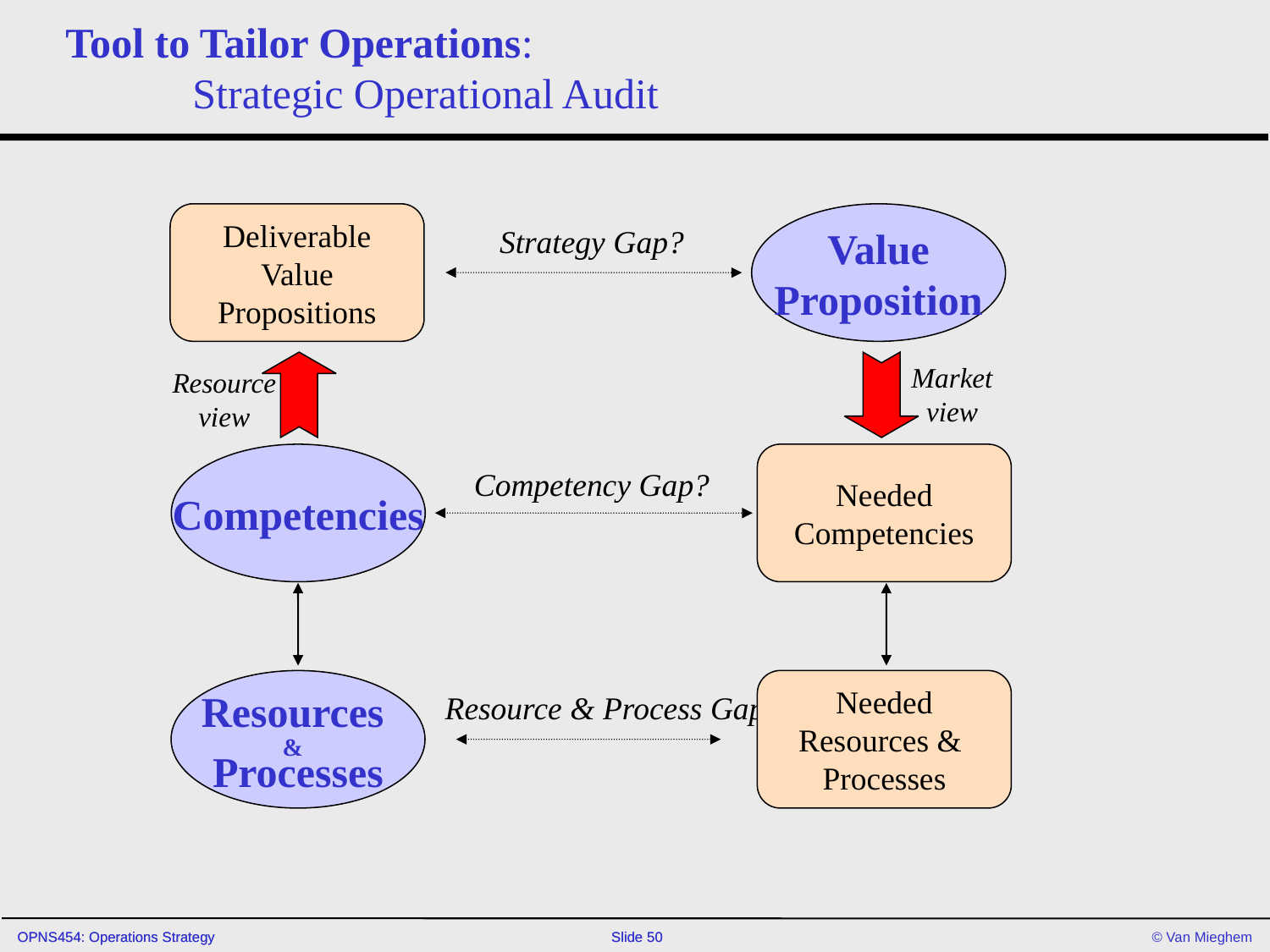

# Tool to Tailor Operations: Strategic Operational Audit
Deliverable
Value
Propositions
Value
Proposition
Strategy Gap?

Market
view

Resource
view
Competencies
Needed
Competencies
Competency Gap?

Resources
&
Processes
Needed
Resources &
Processes
Resource & Process Gap?